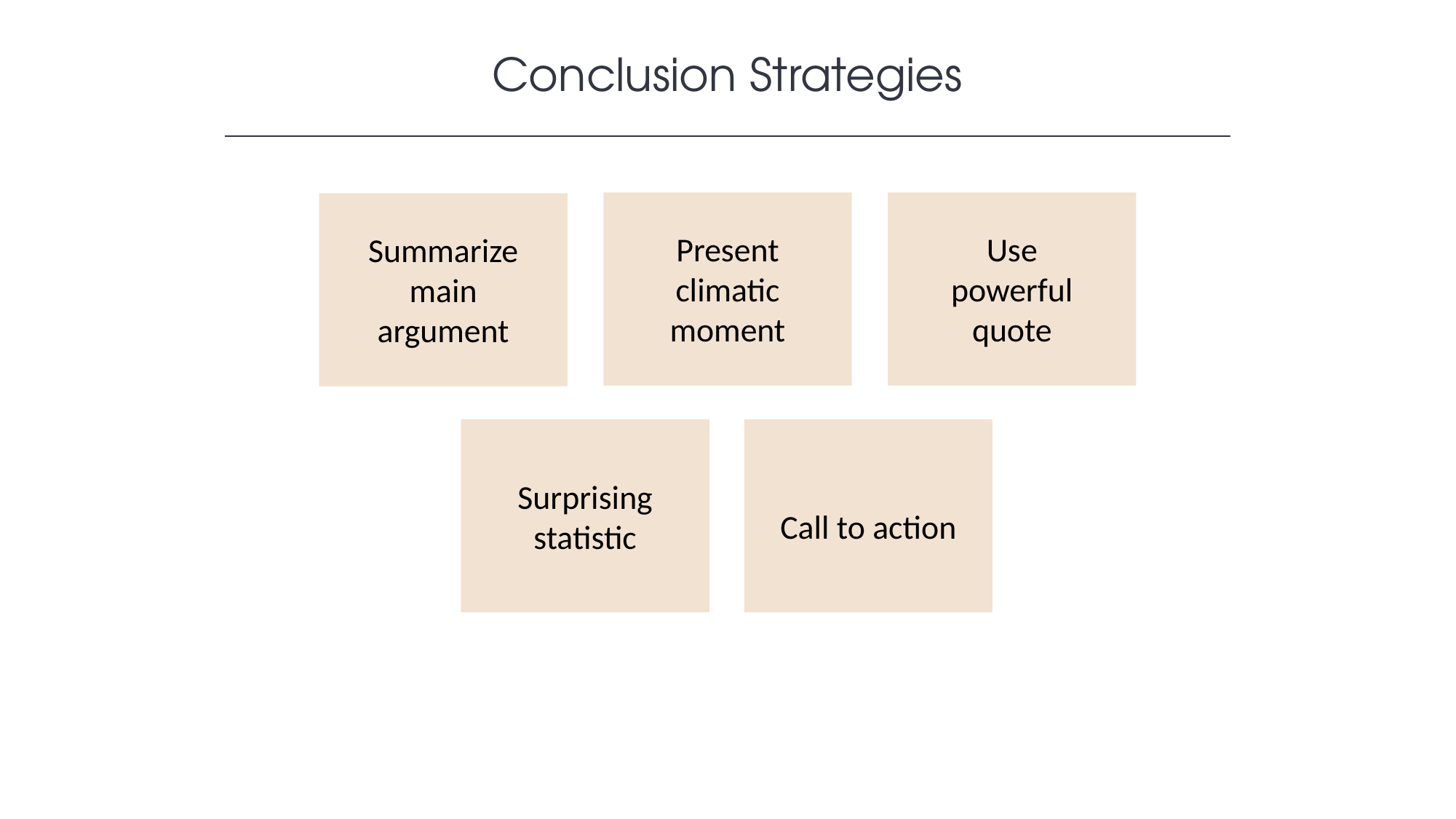

Conclusion Strategies
HAWKES LEARNING

Present climatic moment

Use powerful quote

Summarize main argument

Surprising statistic

Call to action